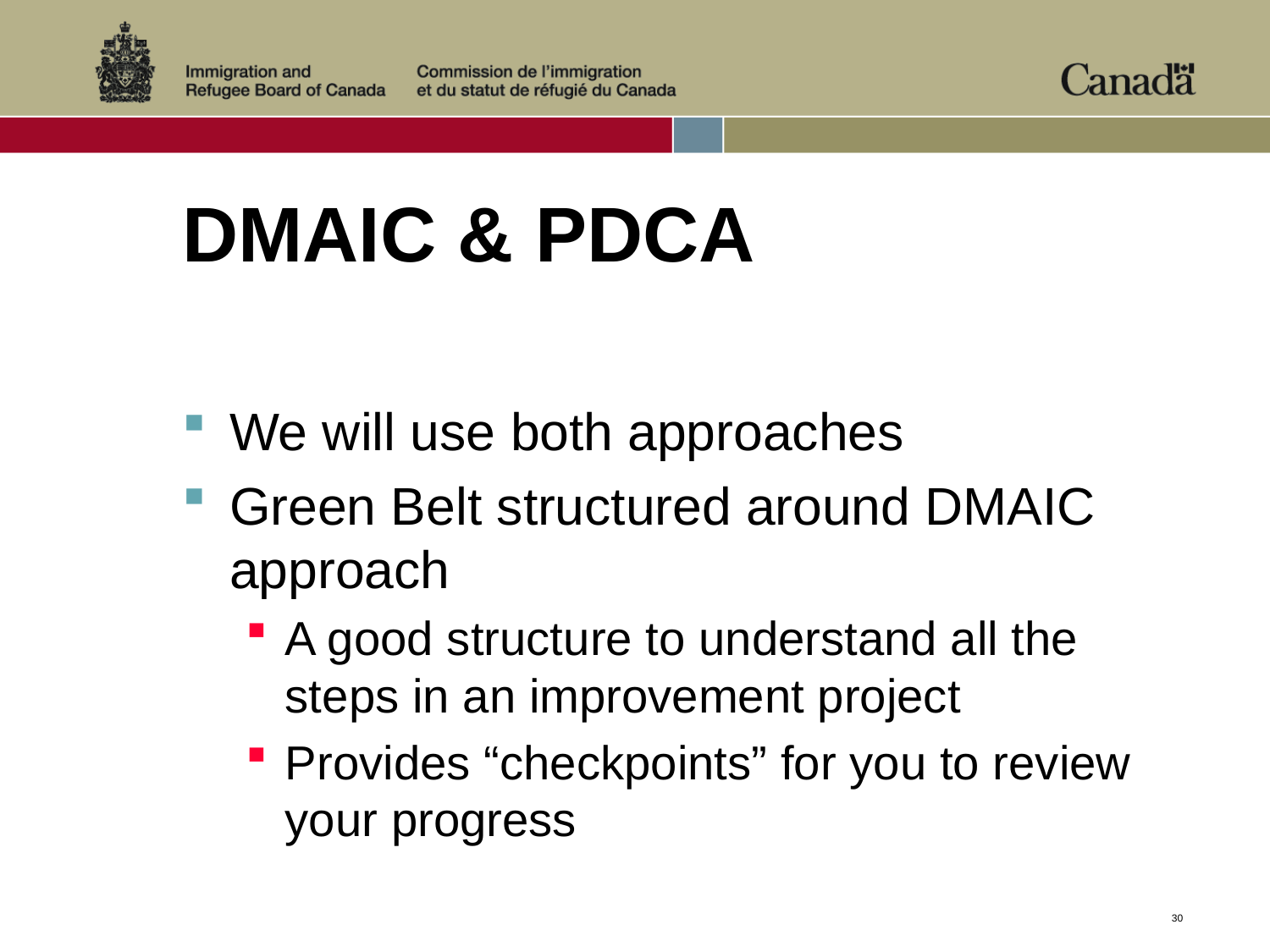

# DMAIC & PDCA
We will use both approaches
Green Belt structured around DMAIC approach
A good structure to understand all the steps in an improvement project
Provides “checkpoints” for you to review your progress
30